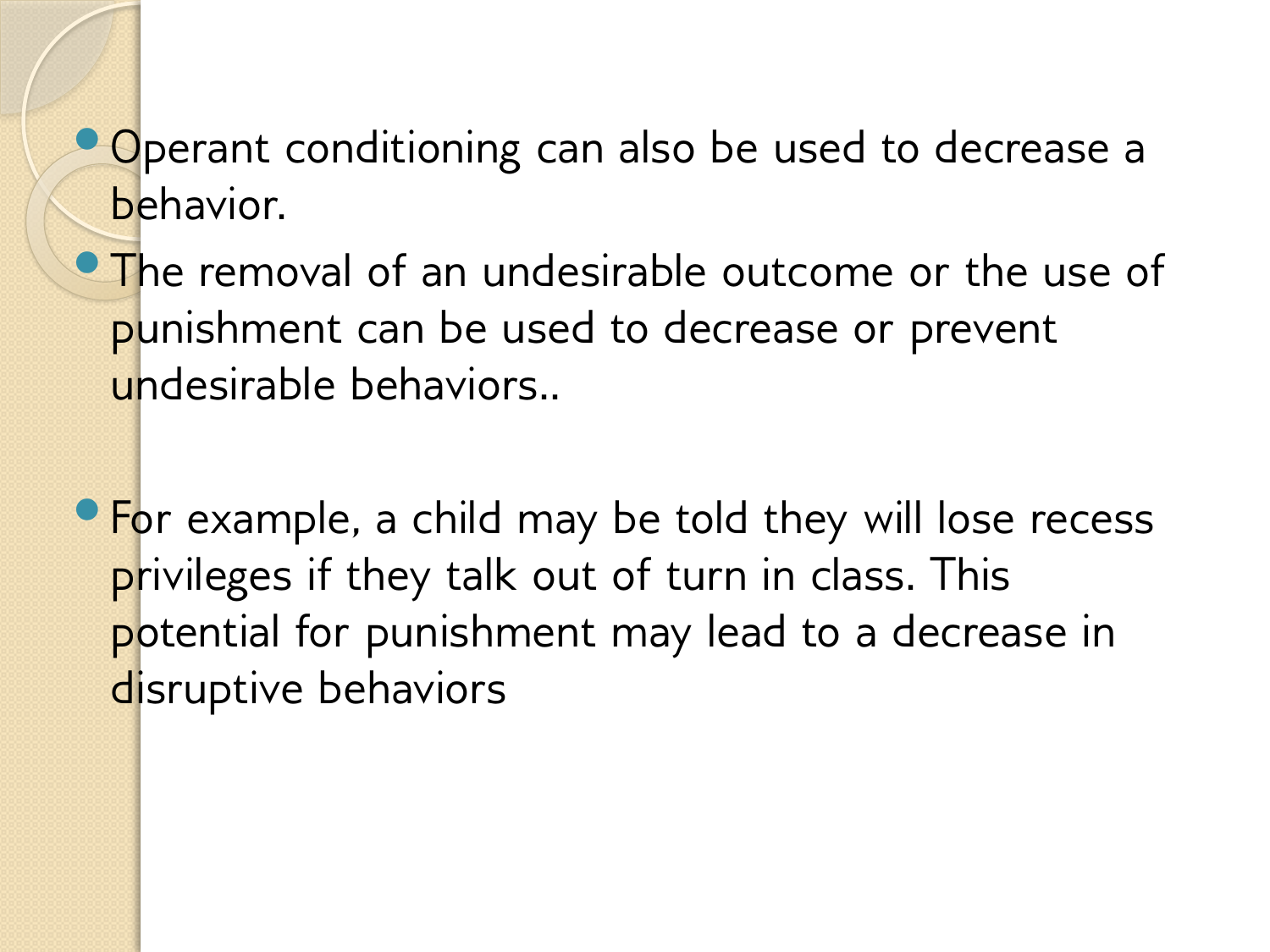

Operant conditioning can also be used to decrease a behavior.
The removal of an undesirable outcome or the use of punishment can be used to decrease or prevent undesirable behaviors..

For example, a child may be told they will lose recess privileges if they talk out of turn in class. This potential for punishment may lead to a decrease in disruptive behaviors